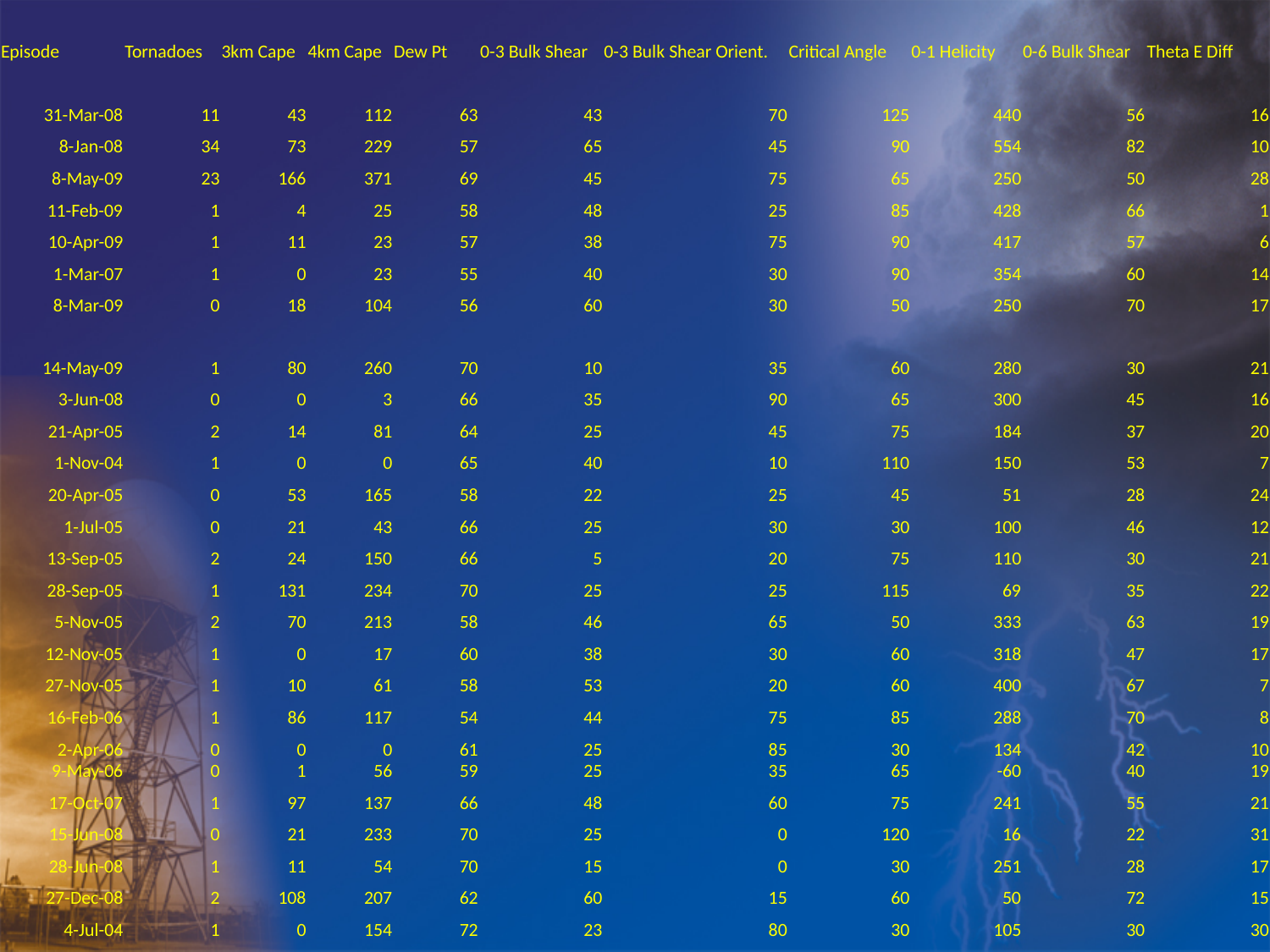

| Episode | Tornadoes | 3km Cape | 4km Cape | Dew Pt | 0-3 Bulk Shear | 0-3 Bulk Shear Orient. | Critical Angle | 0-1 Helicity | 0-6 Bulk Shear | Theta E Diff |
| --- | --- | --- | --- | --- | --- | --- | --- | --- | --- | --- |
|  |  |  |  |  |  |  |  |  |  |  |
| 31-Mar-08 | 11 | 43 | 112 | 63 | 43 | 70 | 125 | 440 | 56 | 16 |
| 8-Jan-08 | 34 | 73 | 229 | 57 | 65 | 45 | 90 | 554 | 82 | 10 |
| 8-May-09 | 23 | 166 | 371 | 69 | 45 | 75 | 65 | 250 | 50 | 28 |
| 11-Feb-09 | 1 | 4 | 25 | 58 | 48 | 25 | 85 | 428 | 66 | 1 |
| 10-Apr-09 | 1 | 11 | 23 | 57 | 38 | 75 | 90 | 417 | 57 | 6 |
| 1-Mar-07 | 1 | 0 | 23 | 55 | 40 | 30 | 90 | 354 | 60 | 14 |
| 8-Mar-09 | 0 | 18 | 104 | 56 | 60 | 30 | 50 | 250 | 70 | 17 |
| 14-May-09 | 1 | 80 | 260 | 70 | 10 | 35 | 60 | 280 | 30 | 21 |
| 3-Jun-08 | 0 | 0 | 3 | 66 | 35 | 90 | 65 | 300 | 45 | 16 |
| 21-Apr-05 | 2 | 14 | 81 | 64 | 25 | 45 | 75 | 184 | 37 | 20 |
| 1-Nov-04 | 1 | 0 | 0 | 65 | 40 | 10 | 110 | 150 | 53 | 7 |
| 20-Apr-05 | 0 | 53 | 165 | 58 | 22 | 25 | 45 | 51 | 28 | 24 |
| 1-Jul-05 | 0 | 21 | 43 | 66 | 25 | 30 | 30 | 100 | 46 | 12 |
| 13-Sep-05 | 2 | 24 | 150 | 66 | 5 | 20 | 75 | 110 | 30 | 21 |
| 28-Sep-05 | 1 | 131 | 234 | 70 | 25 | 25 | 115 | 69 | 35 | 22 |
| 5-Nov-05 | 2 | 70 | 213 | 58 | 46 | 65 | 50 | 333 | 63 | 19 |
| 12-Nov-05 | 1 | 0 | 17 | 60 | 38 | 30 | 60 | 318 | 47 | 17 |
| 27-Nov-05 | 1 | 10 | 61 | 58 | 53 | 20 | 60 | 400 | 67 | 7 |
| 16-Feb-06 | 1 | 86 | 117 | 54 | 44 | 75 | 85 | 288 | 70 | 8 |
| 2-Apr-06 | 0 | 0 | 0 | 61 | 25 | 85 | 30 | 134 | 42 | 10 |
| 9-May-06 | 0 | 1 | 56 | 59 | 25 | 35 | 65 | -60 | 40 | 19 |
| 17-Oct-07 | 1 | 97 | 137 | 66 | 48 | 60 | 75 | 241 | 55 | 21 |
| 15-Jun-08 | 0 | 21 | 233 | 70 | 25 | 0 | 120 | 16 | 22 | 31 |
| 28-Jun-08 | 1 | 11 | 54 | 70 | 15 | 0 | 30 | 251 | 28 | 17 |
| 27-Dec-08 | 2 | 108 | 207 | 62 | 60 | 15 | 60 | 50 | 72 | 15 |
| 4-Jul-04 | 1 | 0 | 154 | 72 | 23 | 80 | 30 | 105 | 30 | 30 |